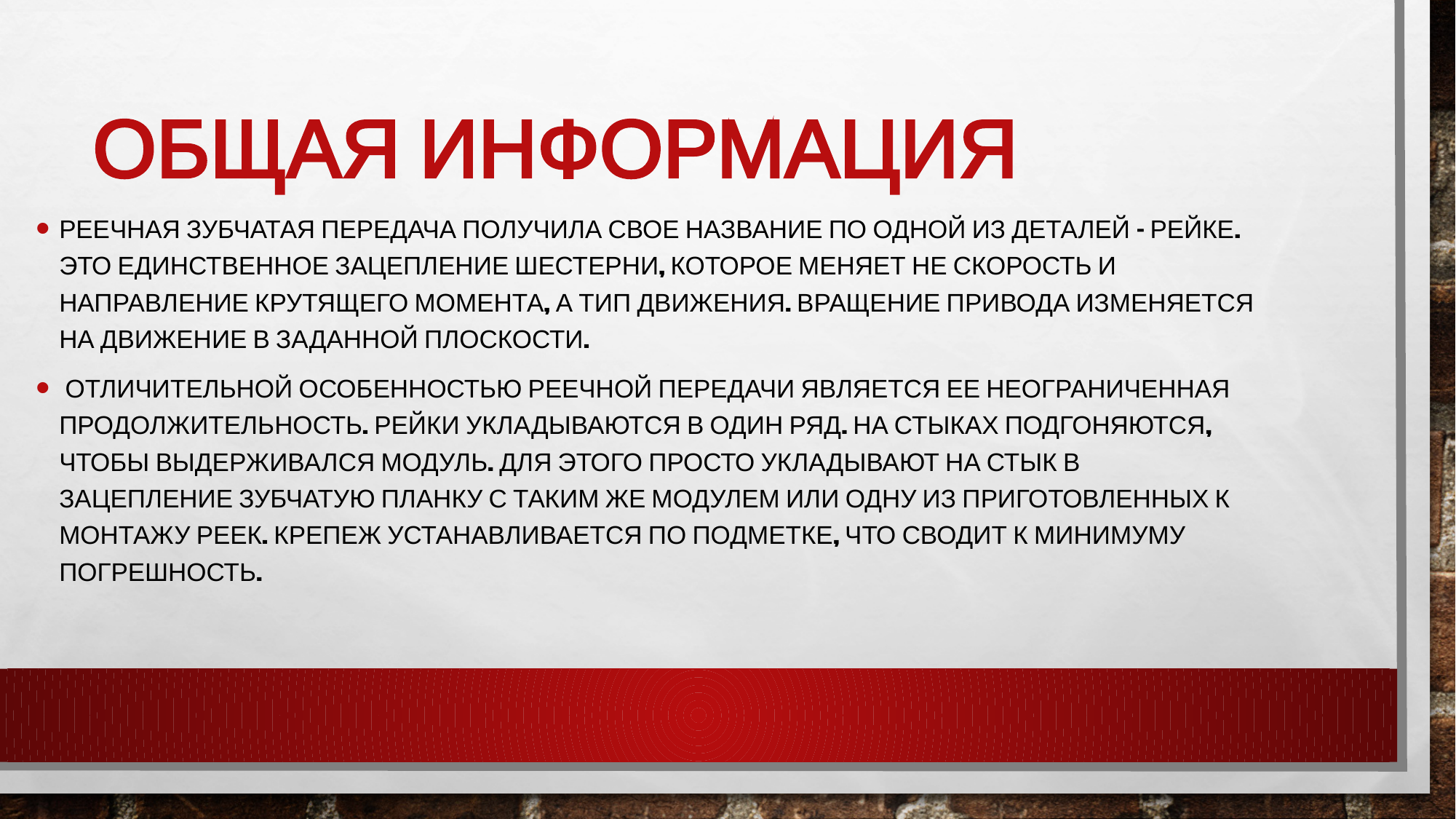

# Общая информация
Реечная зубчатая передача получила свое название по одной из деталей – рейке. Это единственное зацепление шестерни, которое меняет не скорость и направление крутящего момента, а тип движения. Вращение привода изменяется на движение в заданной плоскости.
 Отличительной особенностью реечной передачи является ее неограниченная продолжительность. Рейки укладываются в один ряд. На стыках подгоняются, чтобы выдерживался модуль. Для этого просто укладывают на стык в зацепление зубчатую планку с таким же модулем или одну из приготовленных к монтажу реек. Крепеж устанавливается по подметке, что сводит к минимуму погрешность.